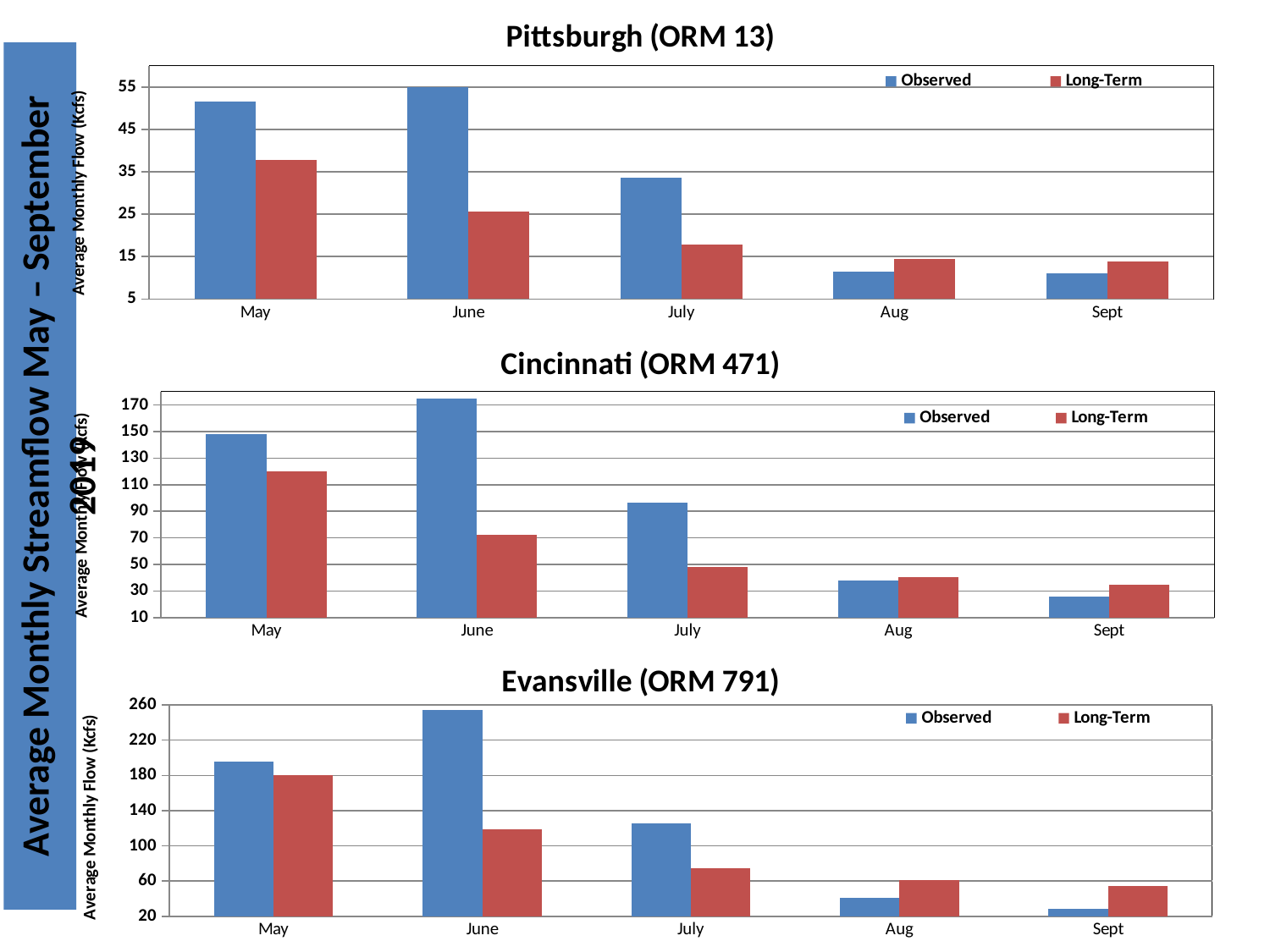

### Chart: Pittsburgh (ORM 13)

| Category | Observed | Long-Term |
|---|---|---|
| May | 51.592 | 37.9 |
| June | 55.0625 | 25.6 |
| July | 33.54615384615384 | 17.8 |
| Aug | 11.434615384615382 | 14.5 |
| Sept | 11.02083333333333 | 13.8 |
Average Monthly Streamflow May – September 2019

### Chart: Cincinnati (ORM 471)

| Category | Observed | Long-Term |
|---|---|---|
| May | 148.21999999999997 | 120.2 |
| June | 174.83333333333334 | 72.1 |
| July | 96.26153846153845 | 48.1 |
| Aug | 37.73461538461539 | 40.2 |
| Sept | 25.683333333333337 | 34.8 |

### Chart: Evansville (ORM 791)

| Category | Observed | Long-Term |
|---|---|---|
| May | 195.68399999999997 | 180.4 |
| June | 254.4 | 118.8 |
| July | 125.90384615384616 | 74.4 |
| Aug | 40.76923076923076 | 61.0 |
| Sept | 28.012500000000006 | 54.1 |